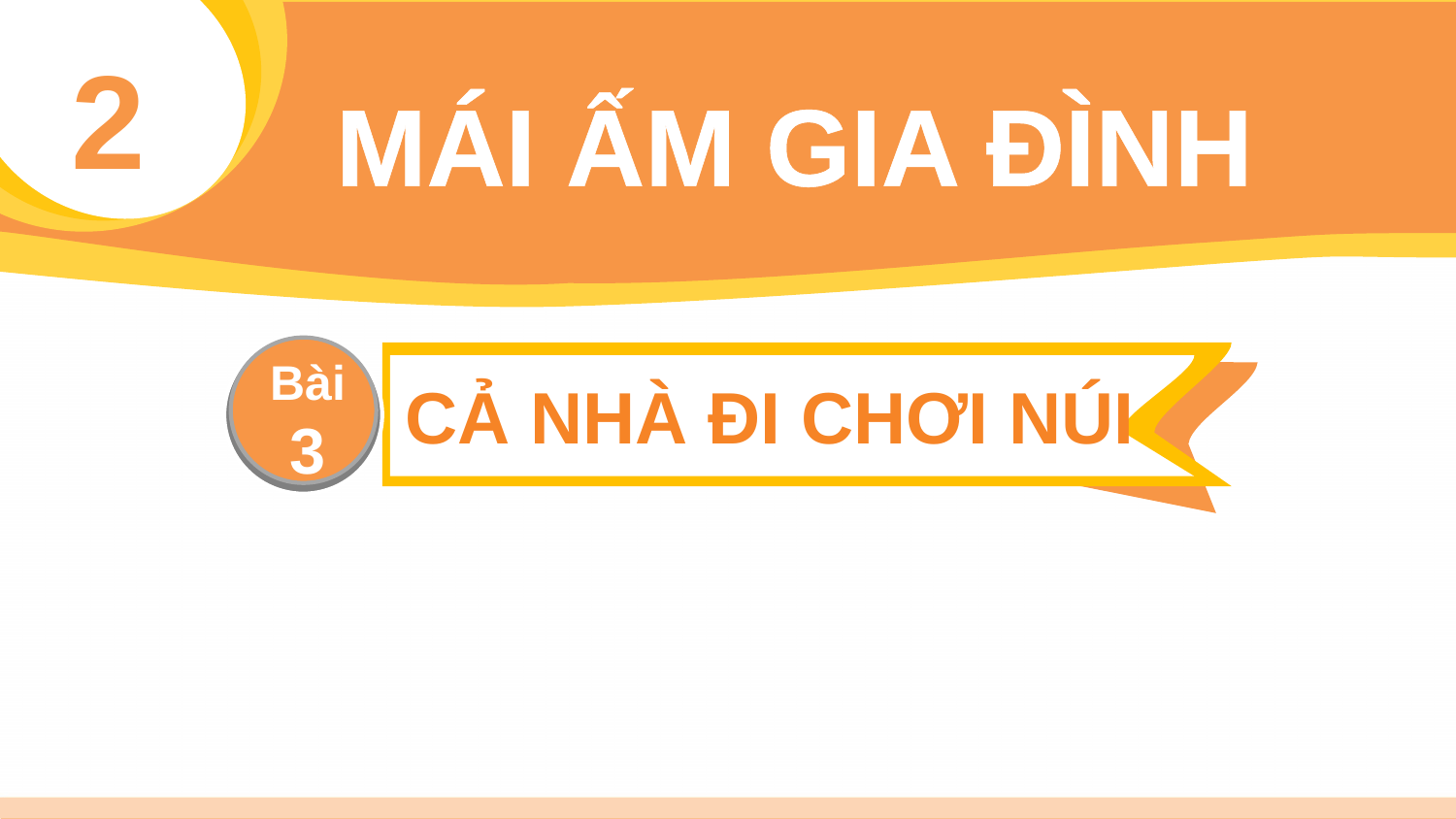

2
MÁI ẤM GIA ĐÌNH

Bài
3
CẢ NHÀ ĐI CHƠI NÚI